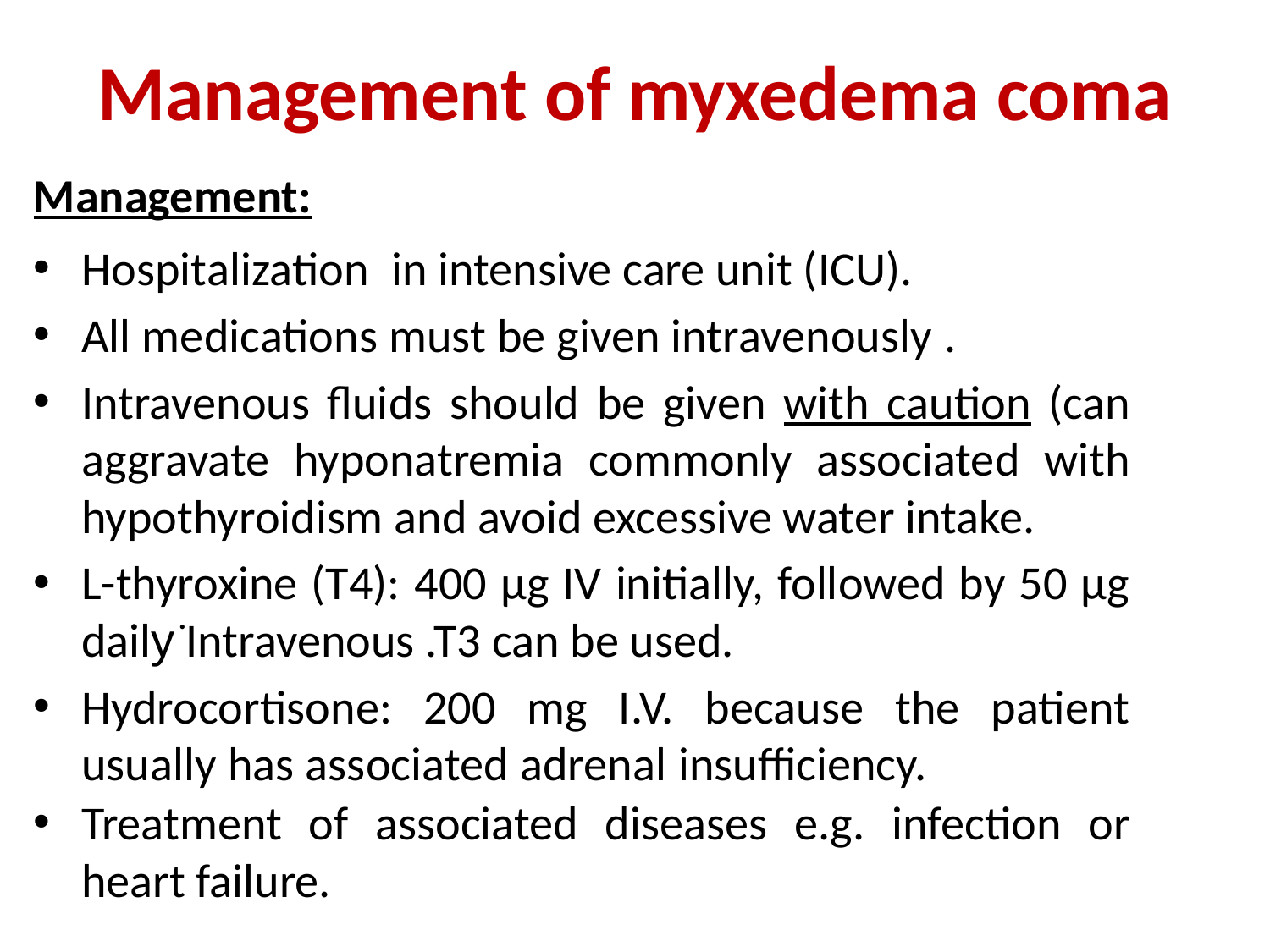

# Management of myxedema coma
Management:
Hospitalization  in intensive care unit (ICU).
All medications must be given intravenously .
Intravenous fluids should be given with caution (can aggravate hyponatremia commonly associated with hypothyroidism and avoid excessive water intake.
L-thyroxine (T4): 400 μg IV initially, followed by 50 μg daily͘ Intravenous .T3 can be used.
Hydrocortisone: 200 mg I.V. because the patient usually has associated adrenal insufficiency.
Treatment of associated diseases e.g. infection or heart failure.